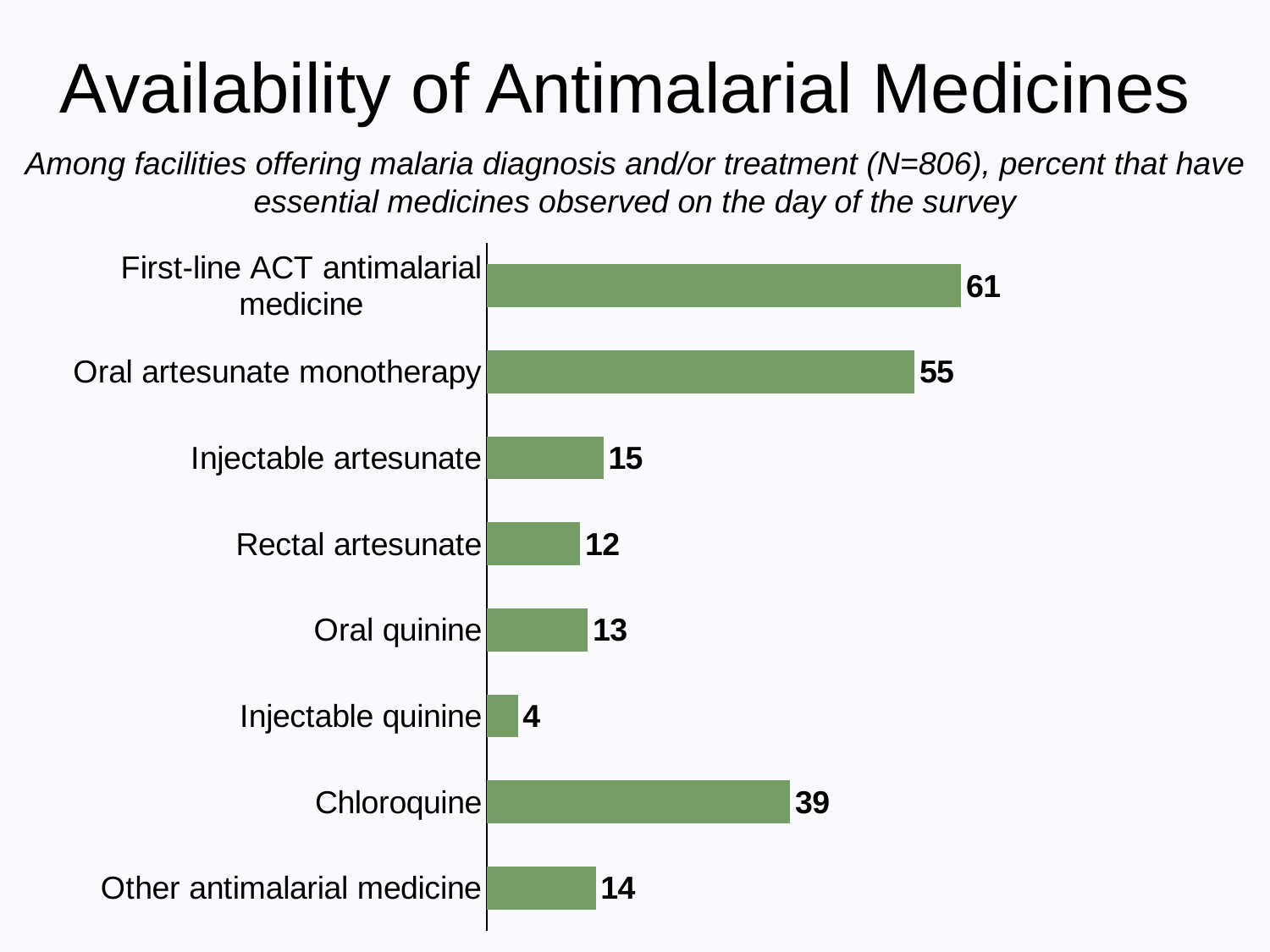

# Availability of Antimalarial Medicines
Among facilities offering malaria diagnosis and/or treatment (N=806), percent that have essential medicines observed on the day of the survey

### Chart

| Category | Column1 |
|---|---|
| Other antimalarial medicine | 14.0 |
| Chloroquine | 39.0 |
| Injectable quinine | 4.0 |
| Oral quinine | 13.0 |
| Rectal artesunate | 12.0 |
| Injectable artesunate | 15.0 |
| Oral artesunate monotherapy | 55.0 |
| First-line ACT antimalarial medicine | 61.0 |